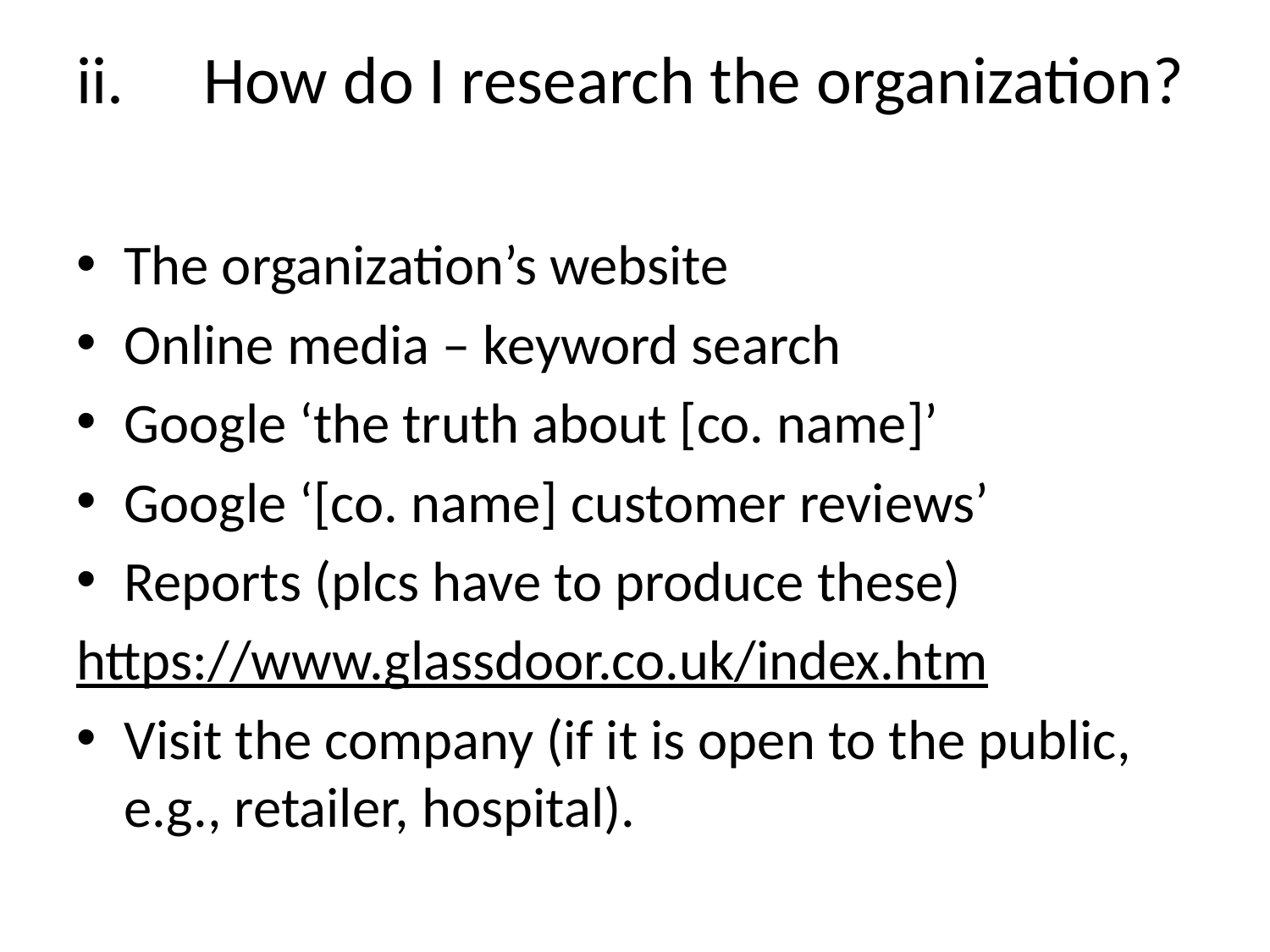

# ii.	How do I research the organization?
The organization’s website
Online media – keyword search
Google ‘the truth about [co. name]’
Google ‘[co. name] customer reviews’
Reports (plcs have to produce these)
https://www.glassdoor.co.uk/index.htm
Visit the company (if it is open to the public, e.g., retailer, hospital).